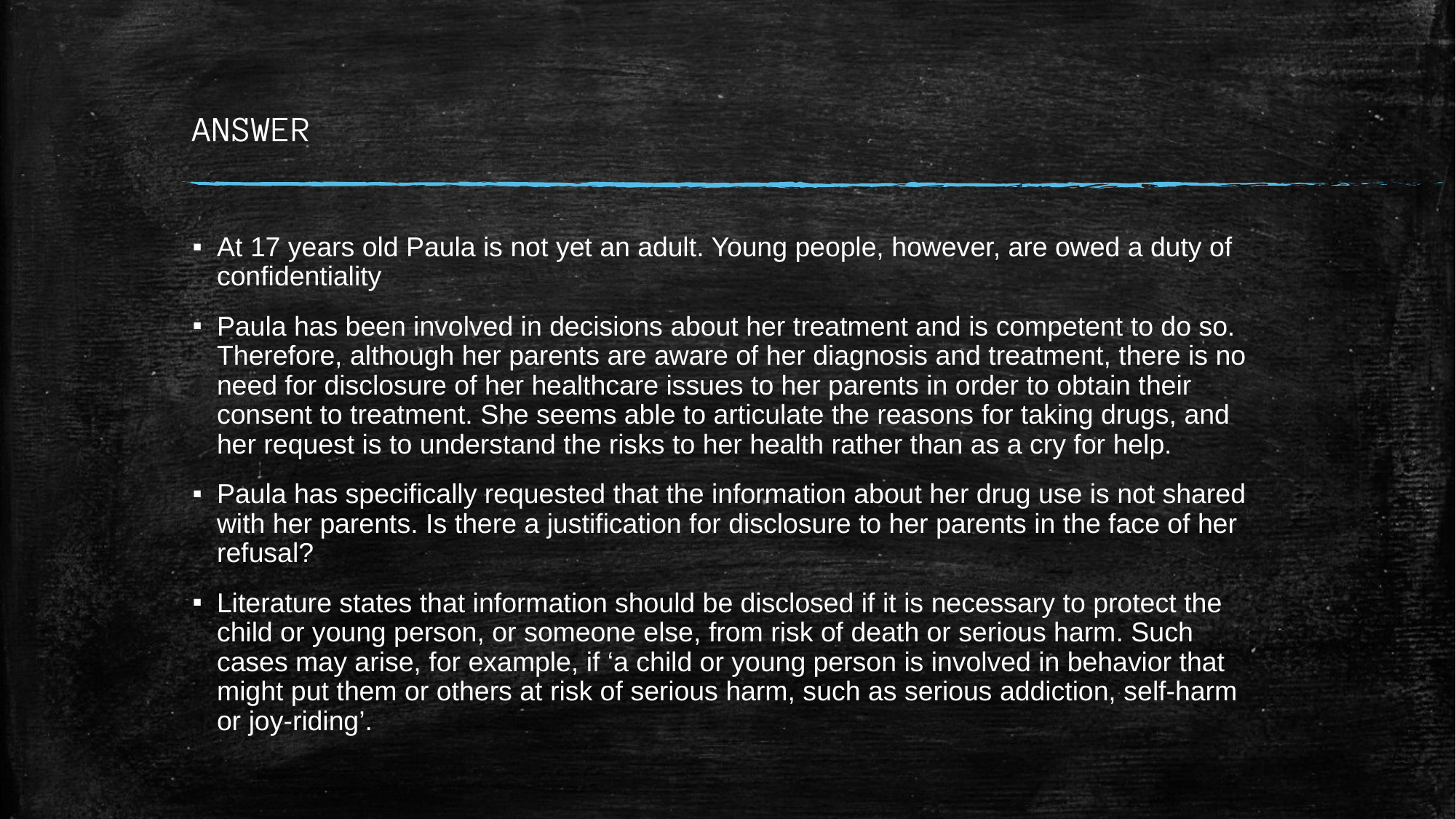

# ANSWER
At 17 years old Paula is not yet an adult. Young people, however, are owed a duty of confidentiality
Paula has been involved in decisions about her treatment and is competent to do so. Therefore, although her parents are aware of her diagnosis and treatment, there is no need for disclosure of her healthcare issues to her parents in order to obtain their consent to treatment. She seems able to articulate the reasons for taking drugs, and her request is to understand the risks to her health rather than as a cry for help.
Paula has specifically requested that the information about her drug use is not shared with her parents. Is there a justification for disclosure to her parents in the face of her refusal?
Literature states that information should be disclosed if it is necessary to protect the child or young person, or someone else, from risk of death or serious harm. Such cases may arise, for example, if ‘a child or young person is involved in behavior that might put them or others at risk of serious harm, such as serious addiction, self-harm or joy-riding’.